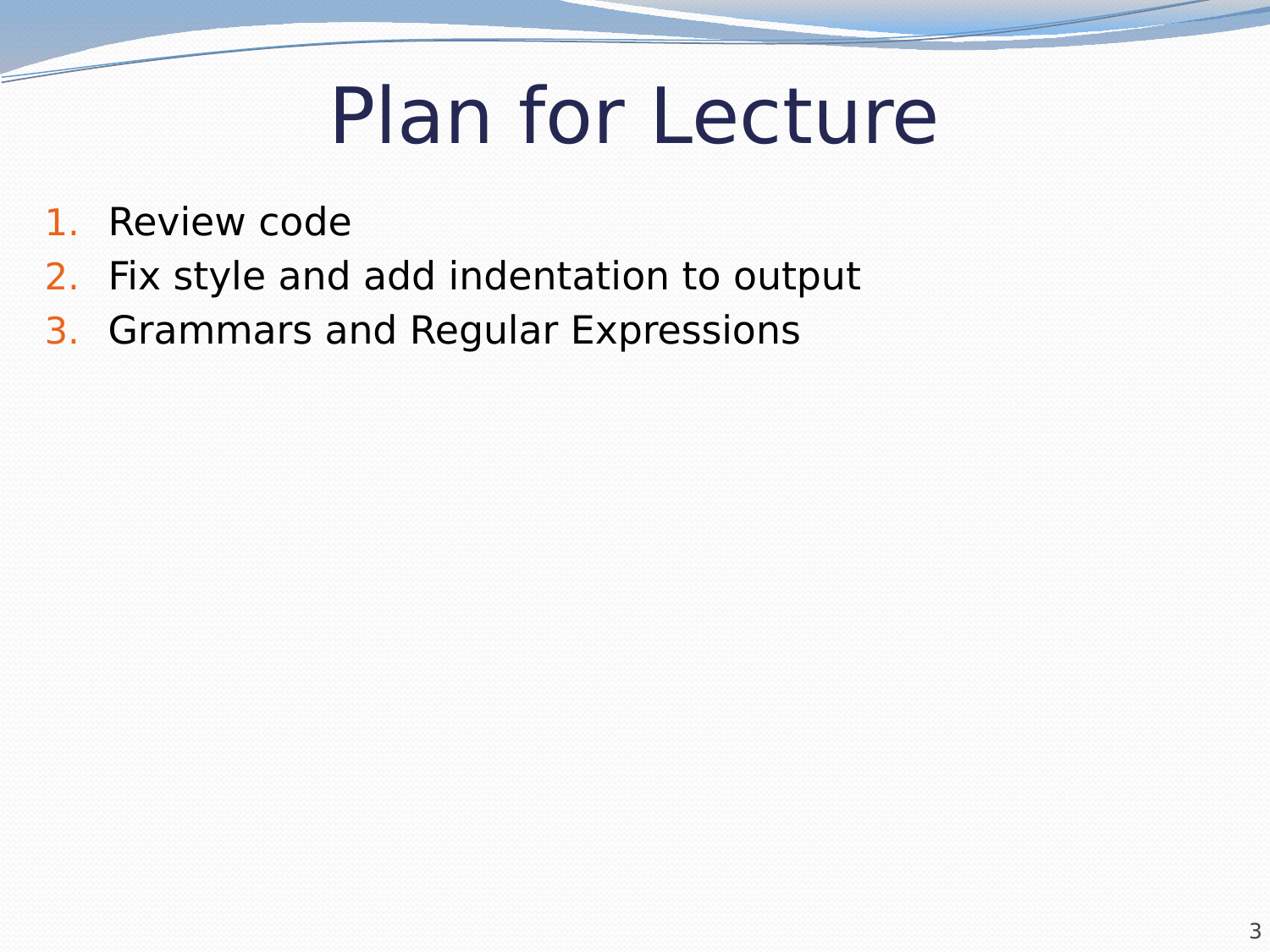

# Plan for Lecture
Review code
Fix style and add indentation to output
Grammars and Regular Expressions